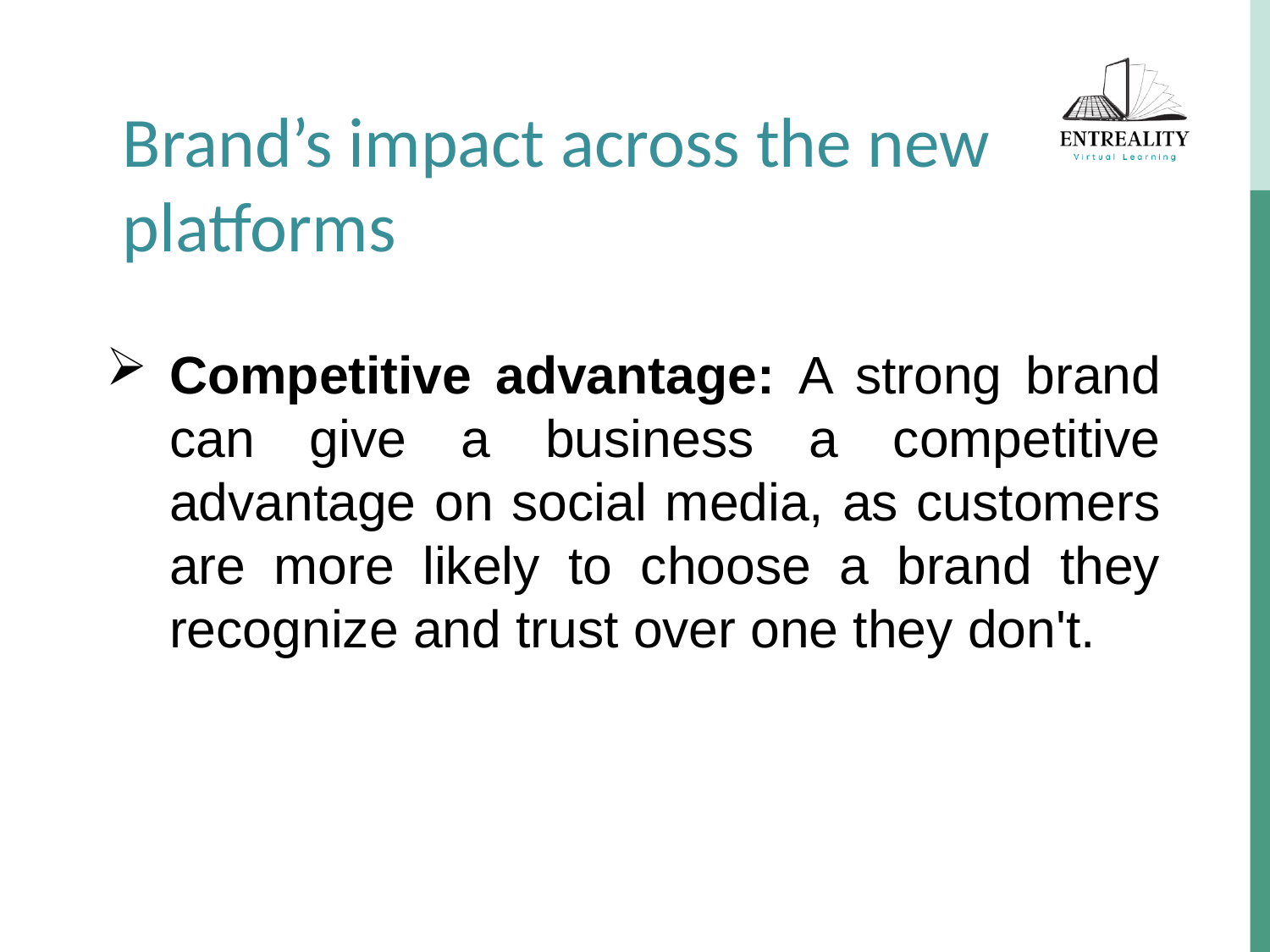

Brand’s impact across the new platforms
Competitive advantage: A strong brand can give a business a competitive advantage on social media, as customers are more likely to choose a brand they recognize and trust over one they don't.